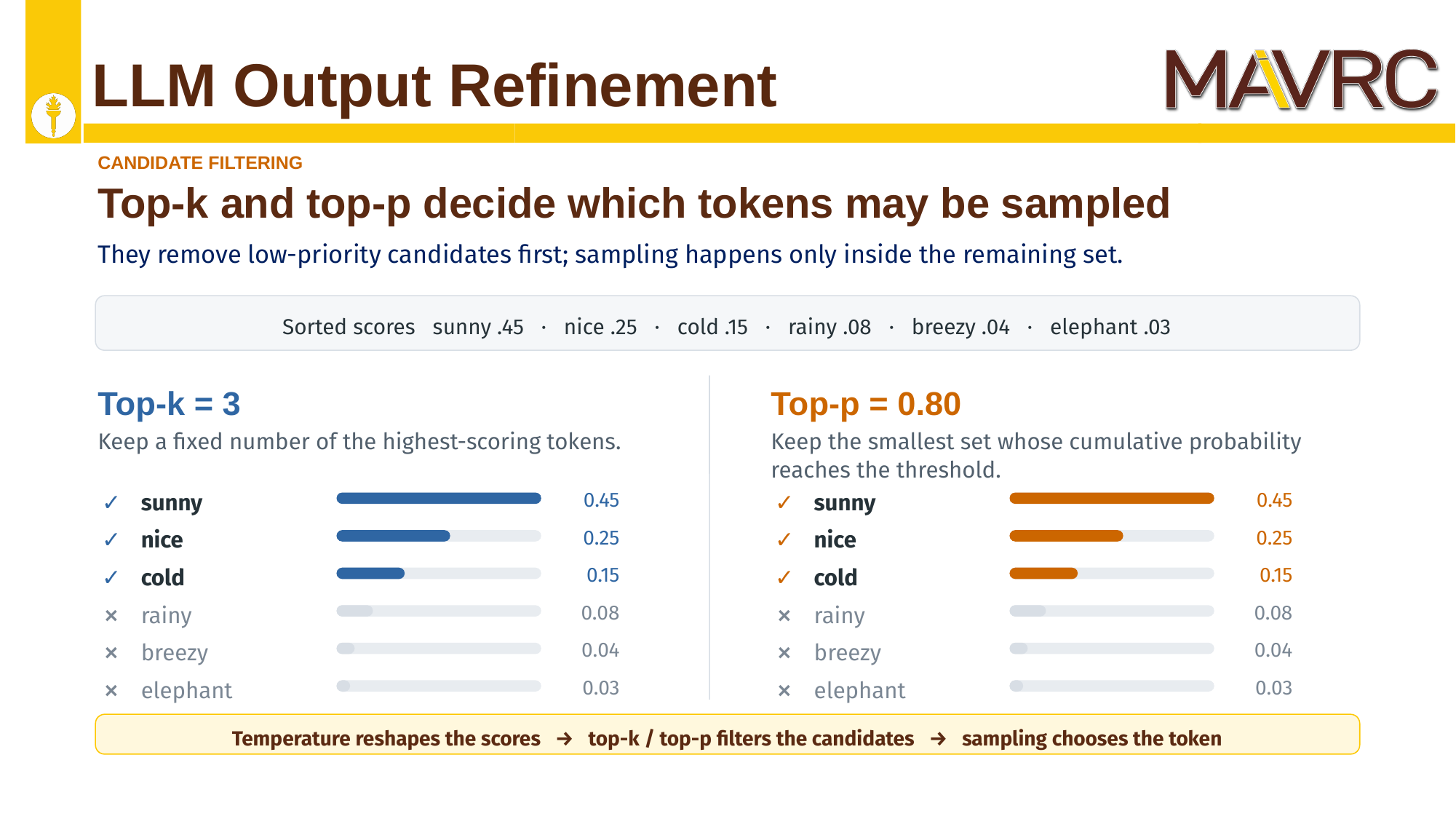

# LLM Output Refinement
CANDIDATE FILTERING
Top-k and top-p decide which tokens may be sampled
They remove low-priority candidates first; sampling happens only inside the remaining set.

Sorted scores   sunny .45   ·   nice .25   ·   cold .15   ·   rainy .08   ·   breezy .04   ·   elephant .03

Top-k = 3
Top-p = 0.80
Keep a fixed number of the highest-scoring tokens.
Keep the smallest set whose cumulative probability reaches the threshold.
0.45
0.45
✓
sunny
✓
sunny

0.25
0.25
✓
nice
✓
nice

0.15
0.15
✓
cold
✓
cold

0.08
0.08
×
rainy
×
rainy

0.04
0.04
×
breezy
×
breezy

0.03
0.03
×
elephant
×
elephant

Temperature reshapes the scores   →   top-k / top-p filters the candidates   →   sampling chooses the token